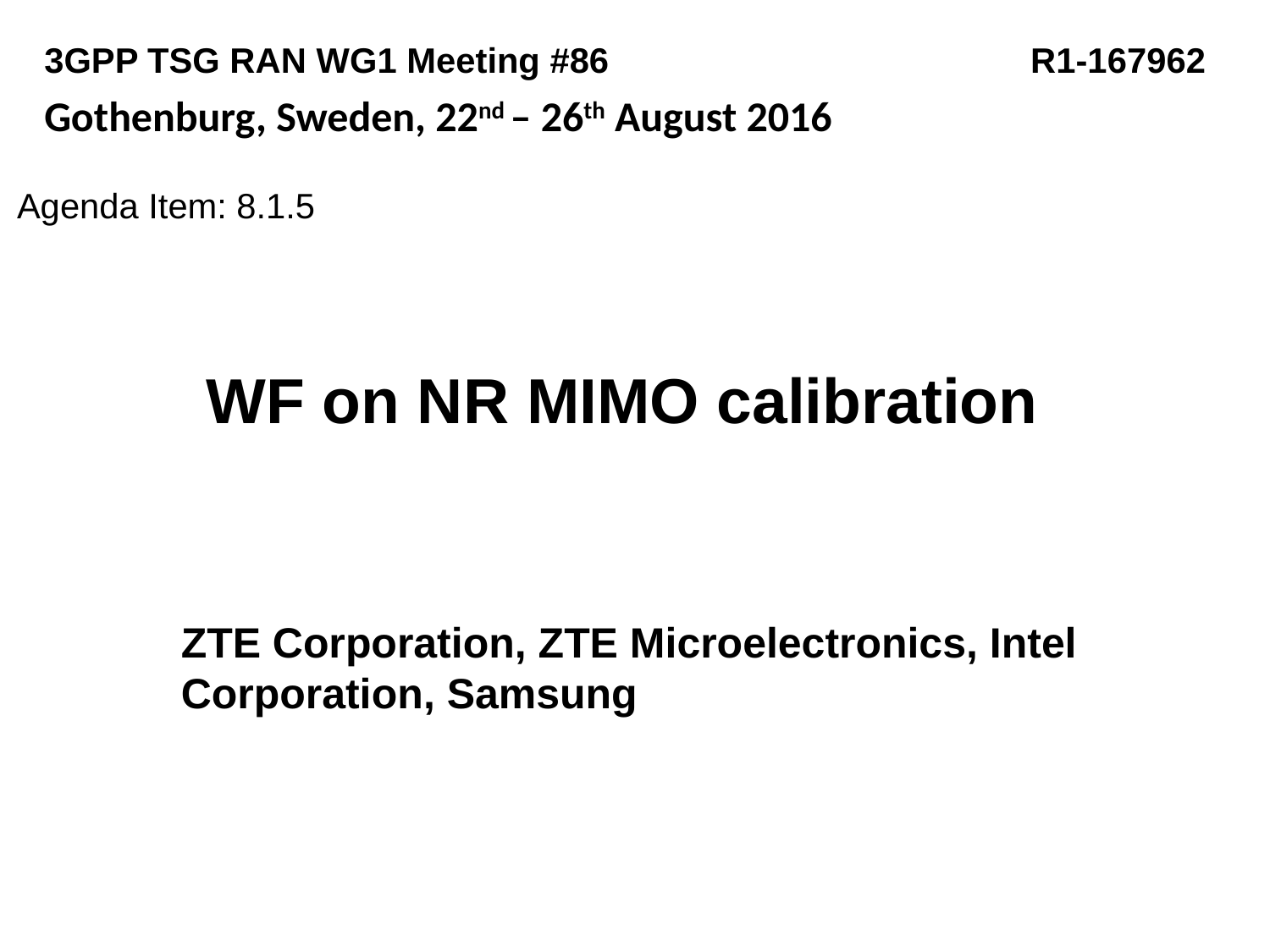

3GPP TSG RAN WG1 Meeting #86            		          R1-167962
Gothenburg, Sweden, 22nd – 26th August 2016

Agenda Item: 8.1.5
# WF on NR MIMO calibration
ZTE Corporation, ZTE Microelectronics, Intel Corporation, Samsung